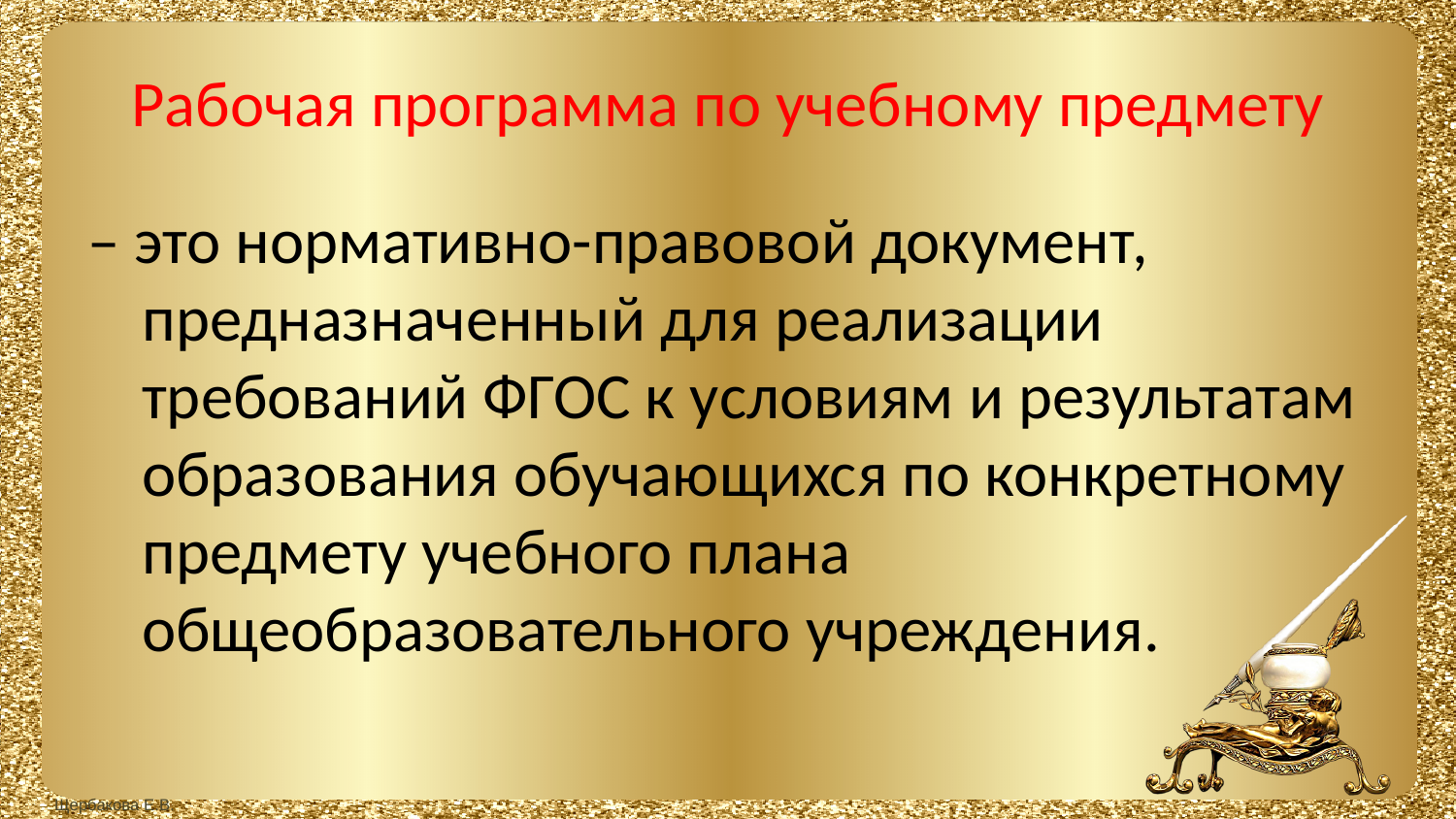

# Рабочая программа по учебному предмету
– это нормативно-правовой документ, предназначенный для реализации требований ФГОС к условиям и результатам образования обучающихся по конкретному предмету учебного плана общеобразовательного учреждения.